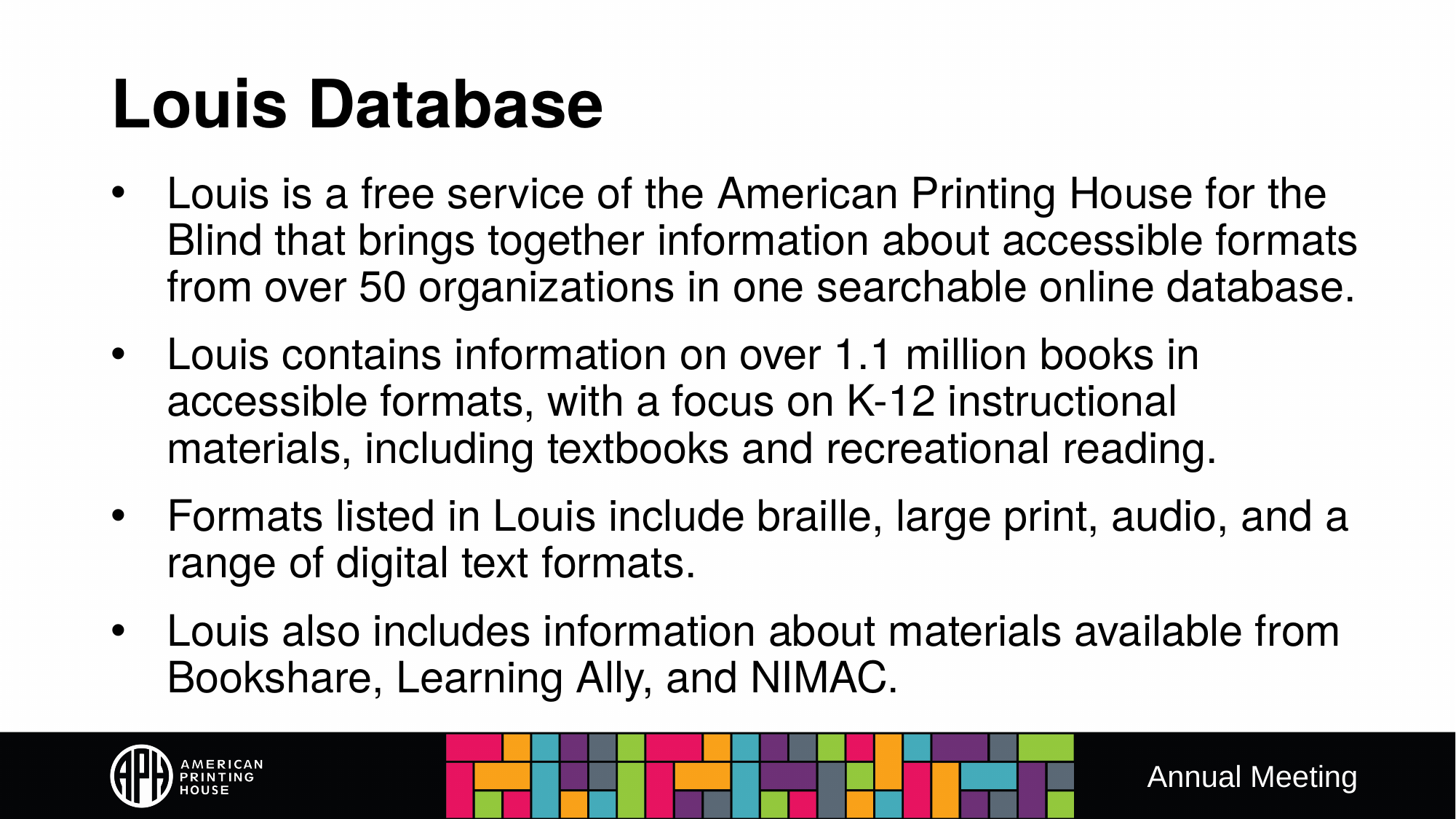

# Louis Database
Louis is a free service of the American Printing House for the Blind that brings together information about accessible formats from over 50 organizations in one searchable online database.
Louis contains information on over 1.1 million books in accessible formats, with a focus on K-12 instructional materials, including textbooks and recreational reading.
Formats listed in Louis include braille, large print, audio, and a range of digital text formats.
Louis also includes information about materials available from Bookshare, Learning Ally, and NIMAC.